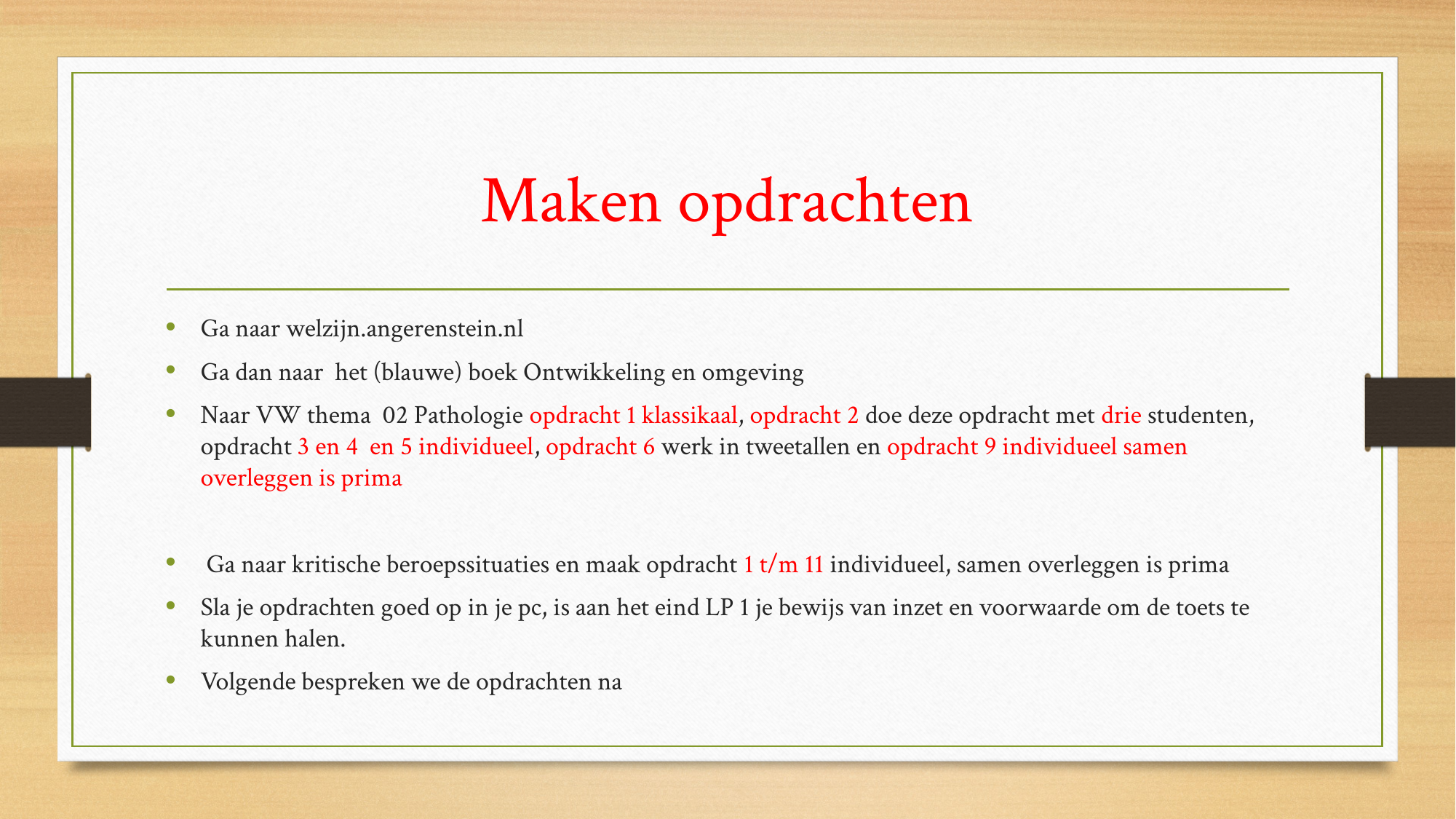

# Maken opdrachten
Ga naar welzijn.angerenstein.nl
Ga dan naar  het (blauwe) boek Ontwikkeling en omgeving
Naar VW thema  02 Pathologie opdracht 1 klassikaal, opdracht 2 doe deze opdracht met drie studenten, opdracht 3 en 4  en 5 individueel, opdracht 6 werk in tweetallen en opdracht 9 individueel samen overleggen is prima

 Ga naar kritische beroepssituaties en maak opdracht 1 t/m 11 individueel, samen overleggen is prima
Sla je opdrachten goed op in je pc, is aan het eind LP 1 je bewijs van inzet en voorwaarde om de toets te kunnen halen.
Volgende bespreken we de opdrachten na